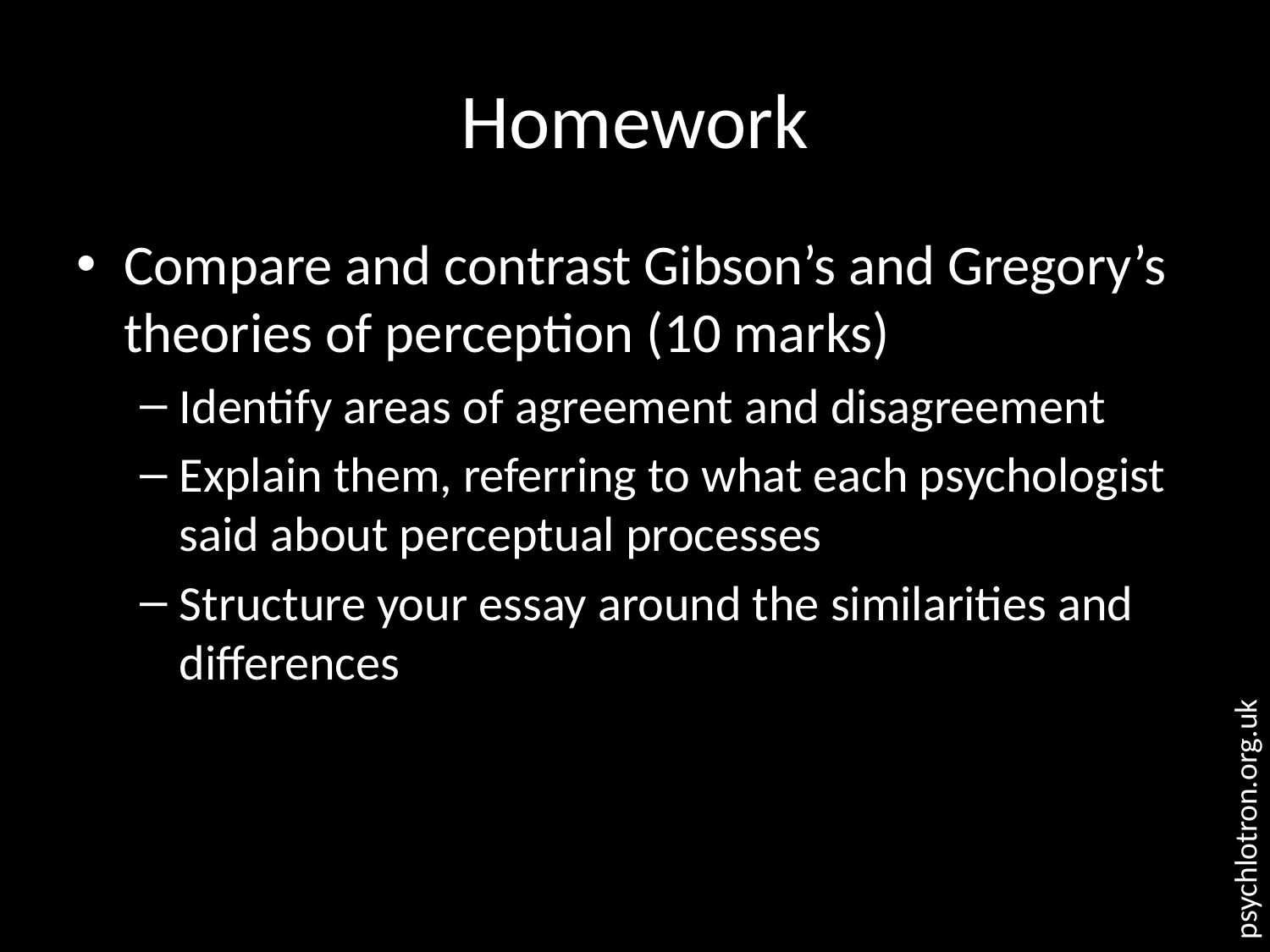

# Homework
Compare and contrast Gibson’s and Gregory’s theories of perception (10 marks)
Identify areas of agreement and disagreement
Explain them, referring to what each psychologist said about perceptual processes
Structure your essay around the similarities and differences